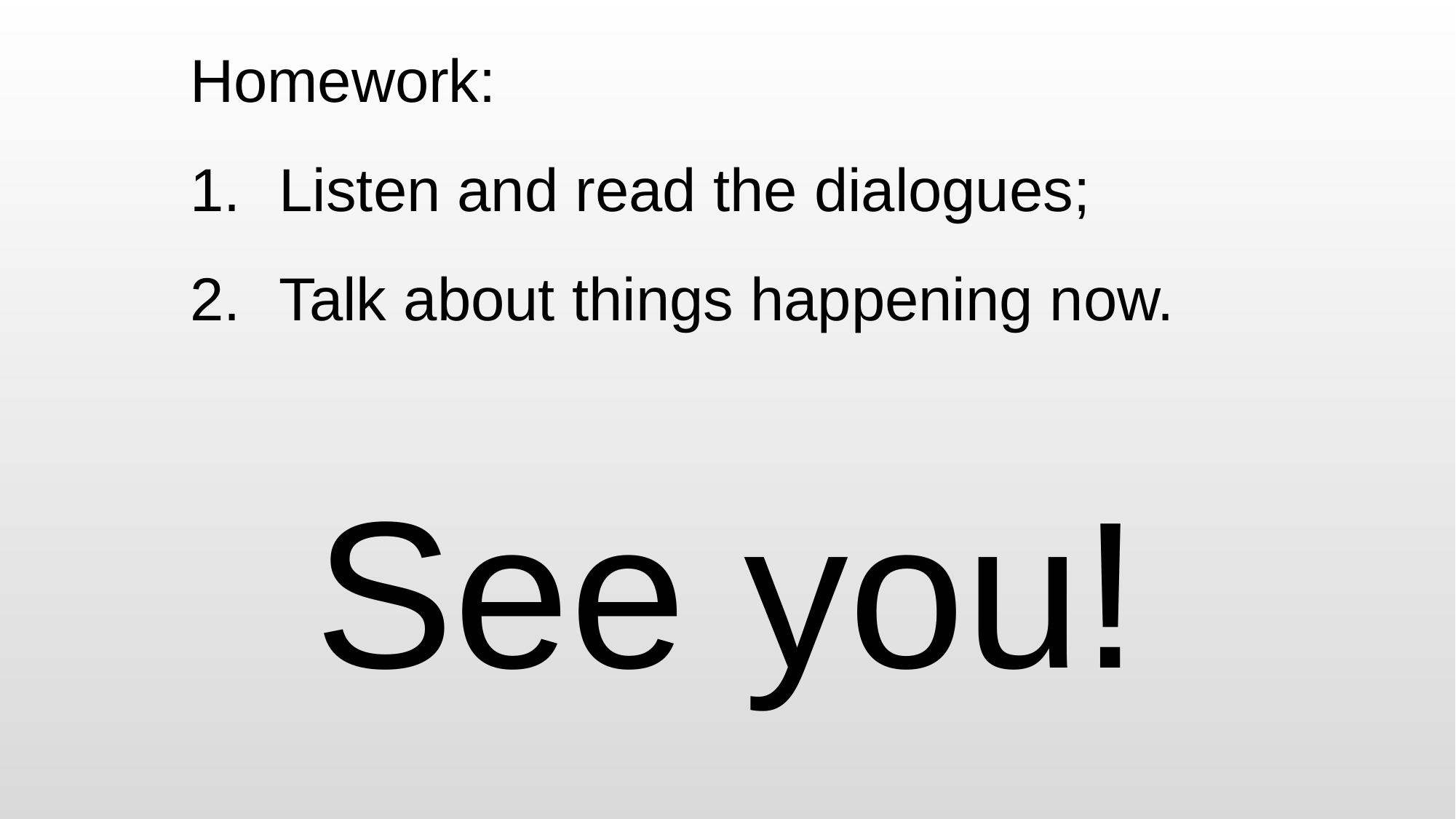

Homework:
Listen and read the dialogues;
Talk about things happening now.
See you!